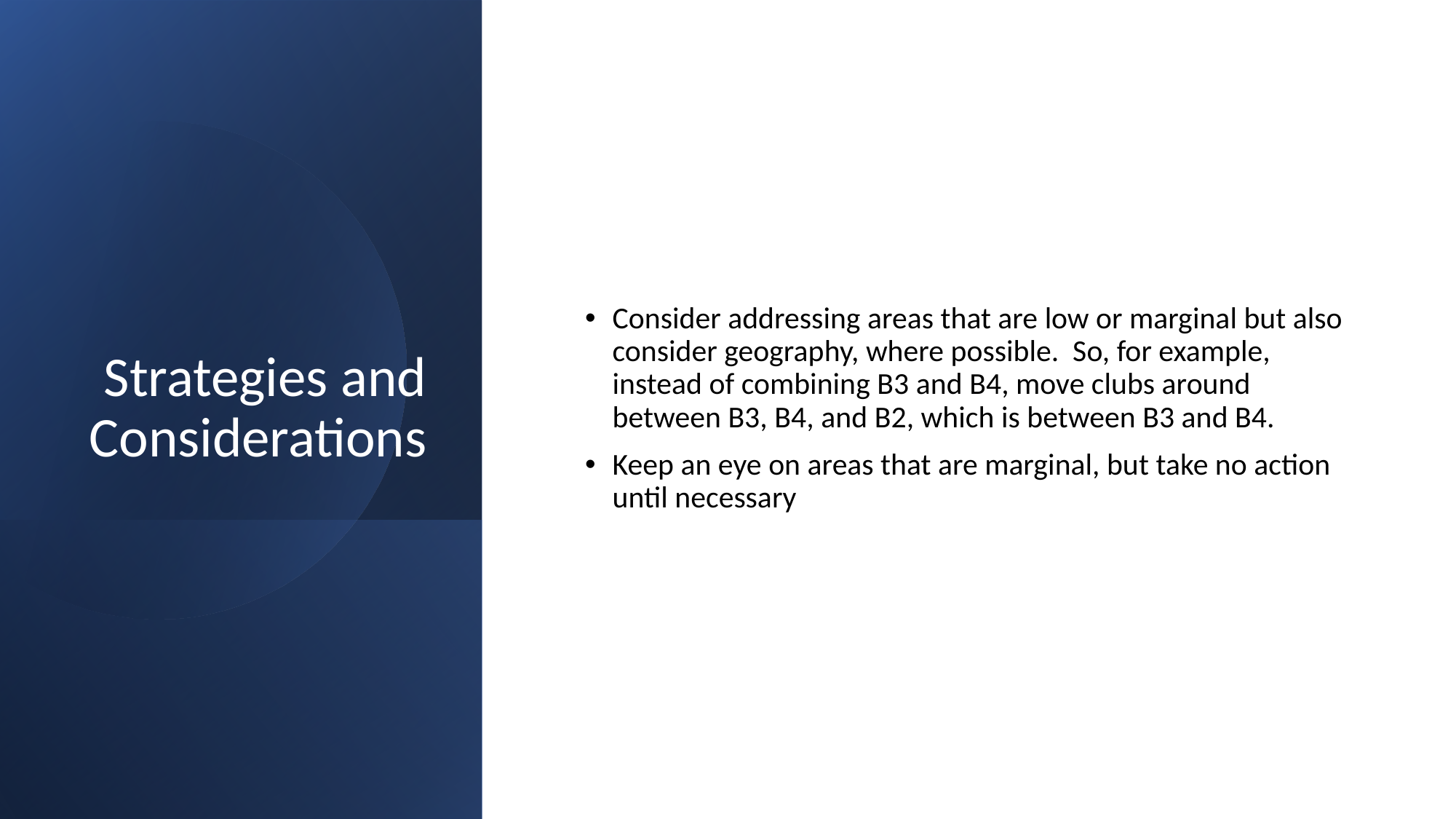

# Strategies and Considerations
Consider addressing areas that are low or marginal but also consider geography, where possible.  So, for example, instead of combining B3 and B4, move clubs around between B3, B4, and B2, which is between B3 and B4.
Keep an eye on areas that are marginal, but take no action until necessary